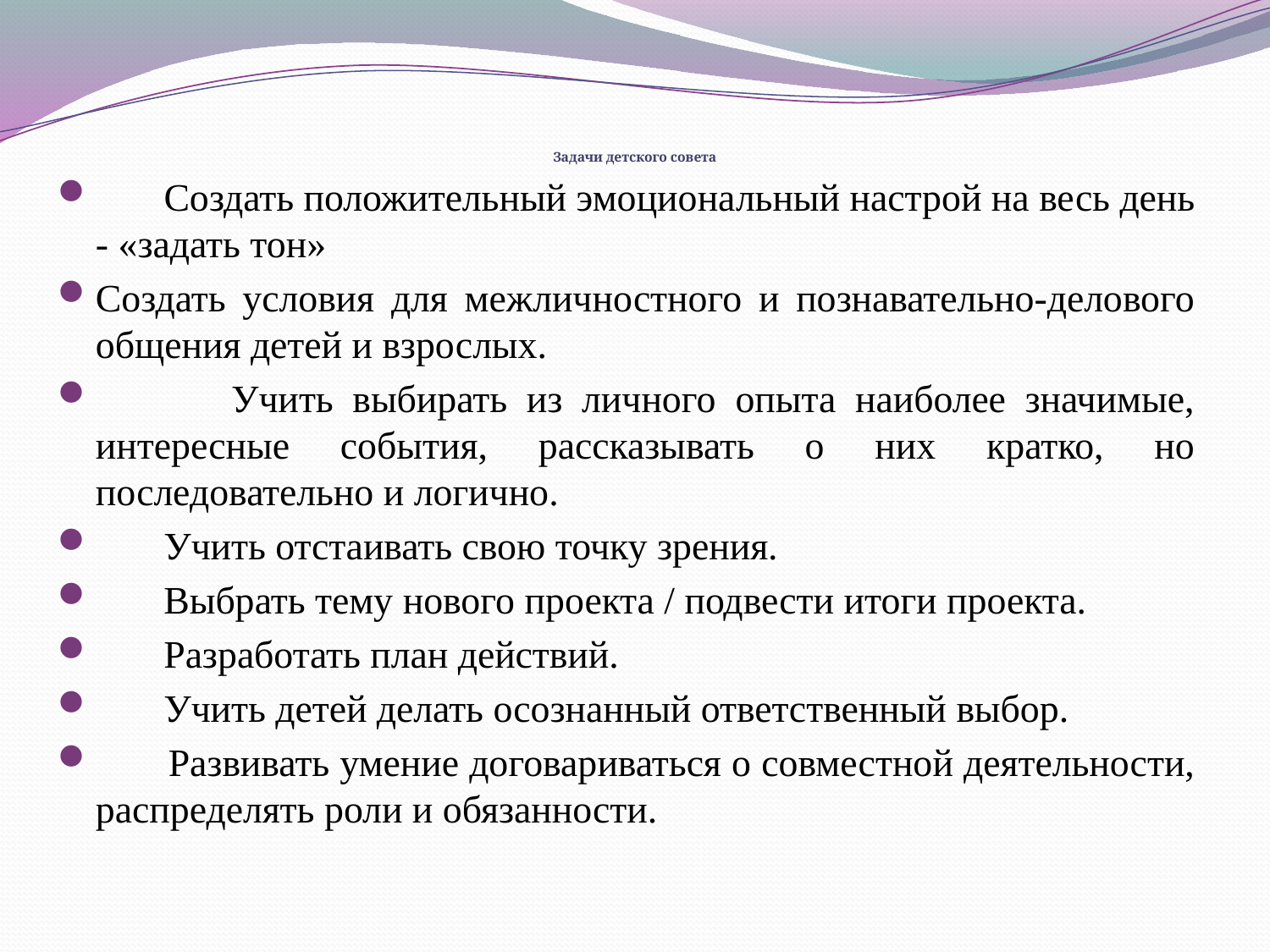

# Задачи детского совета
       Создать положительный эмоциональный настрой на весь день - «задать тон»
Создать условия для межличностного и познавательно-делового общения детей и взрослых.
       Учить выбирать из личного опыта наиболее значимые, интересные события, рассказывать о них кратко, но последовательно и логично.
       Учить отстаивать свою точку зрения.
       Выбрать тему нового проекта / подвести итоги проекта.
       Разработать план действий.
       Учить детей делать осознанный ответственный выбор.
       Развивать умение договариваться о совместной деятельности, распределять роли и обязанности.